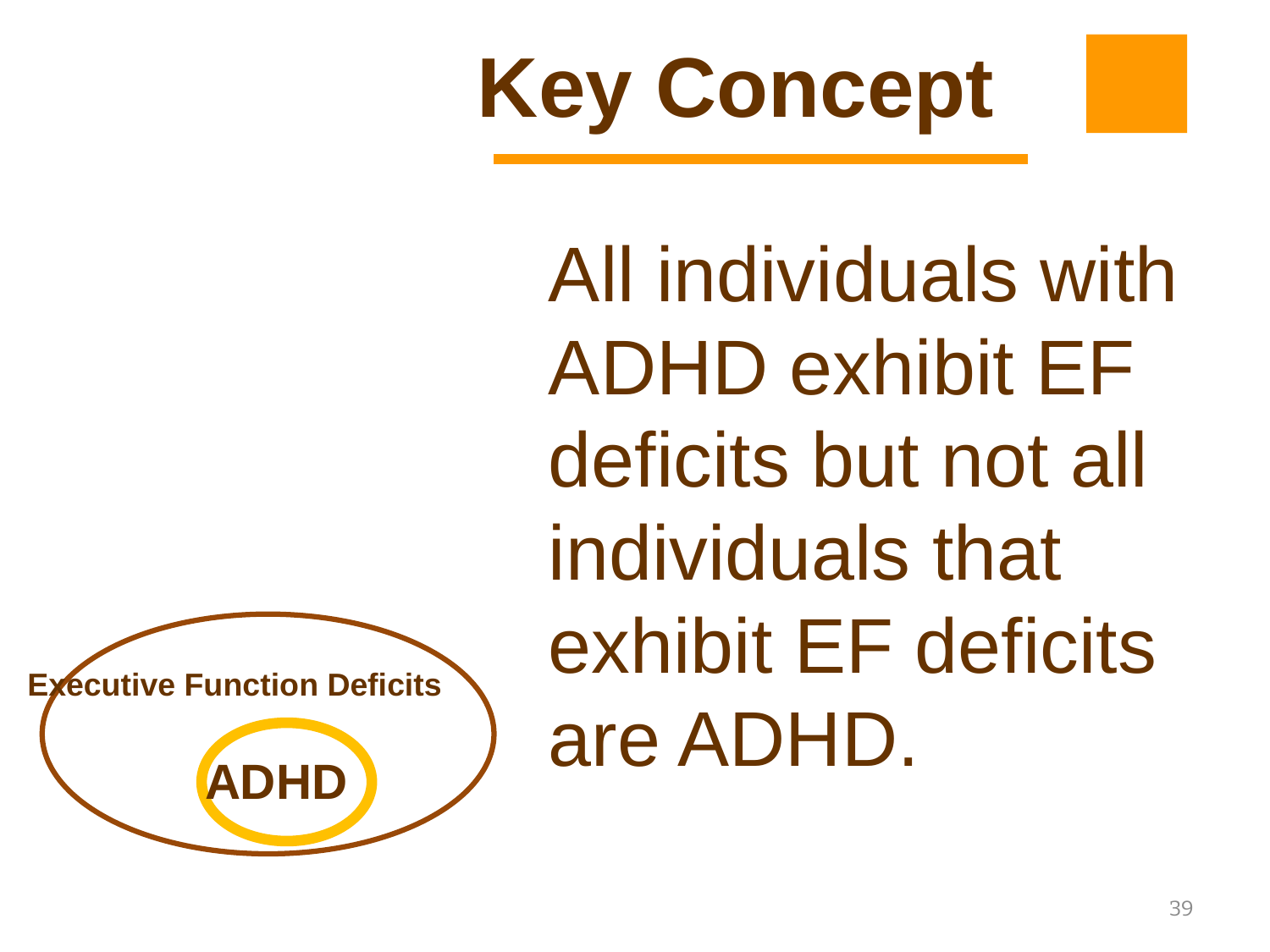

Key Concept

All individuals with ADHD exhibit EF deficits but not all individuals that exhibit EF deficits are ADHD.

Executive Function Deficits

ADHD
39